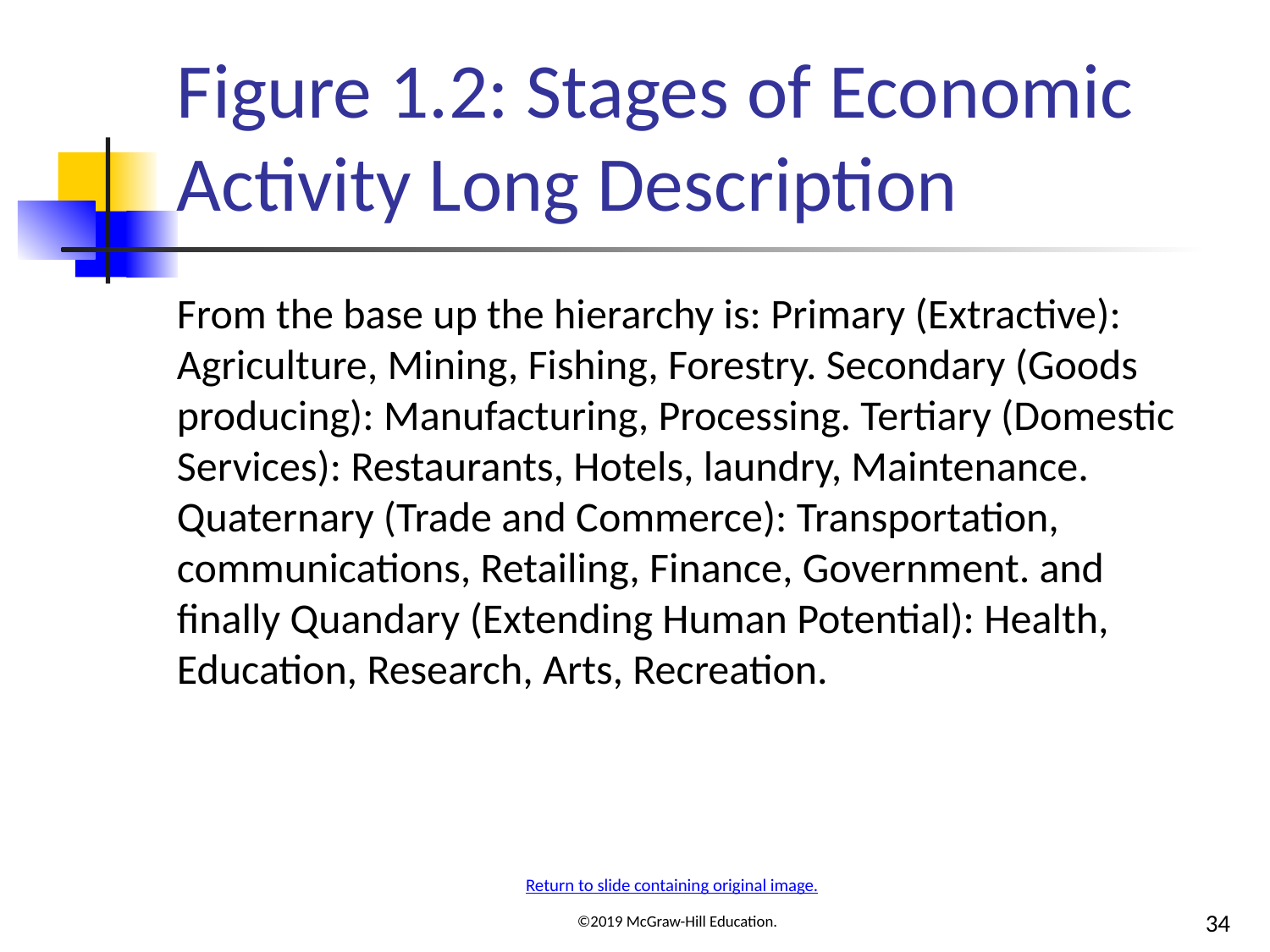

# Figure 1.2: Stages of Economic Activity Long Description
From the base up the hierarchy is: Primary (Extractive): Agriculture, Mining, Fishing, Forestry. Secondary (Goods producing): Manufacturing, Processing. Tertiary (Domestic Services): Restaurants, Hotels, laundry, Maintenance. Quaternary (Trade and Commerce): Transportation, communications, Retailing, Finance, Government. and finally Quandary (Extending Human Potential): Health, Education, Research, Arts, Recreation.
Return to slide containing original image.